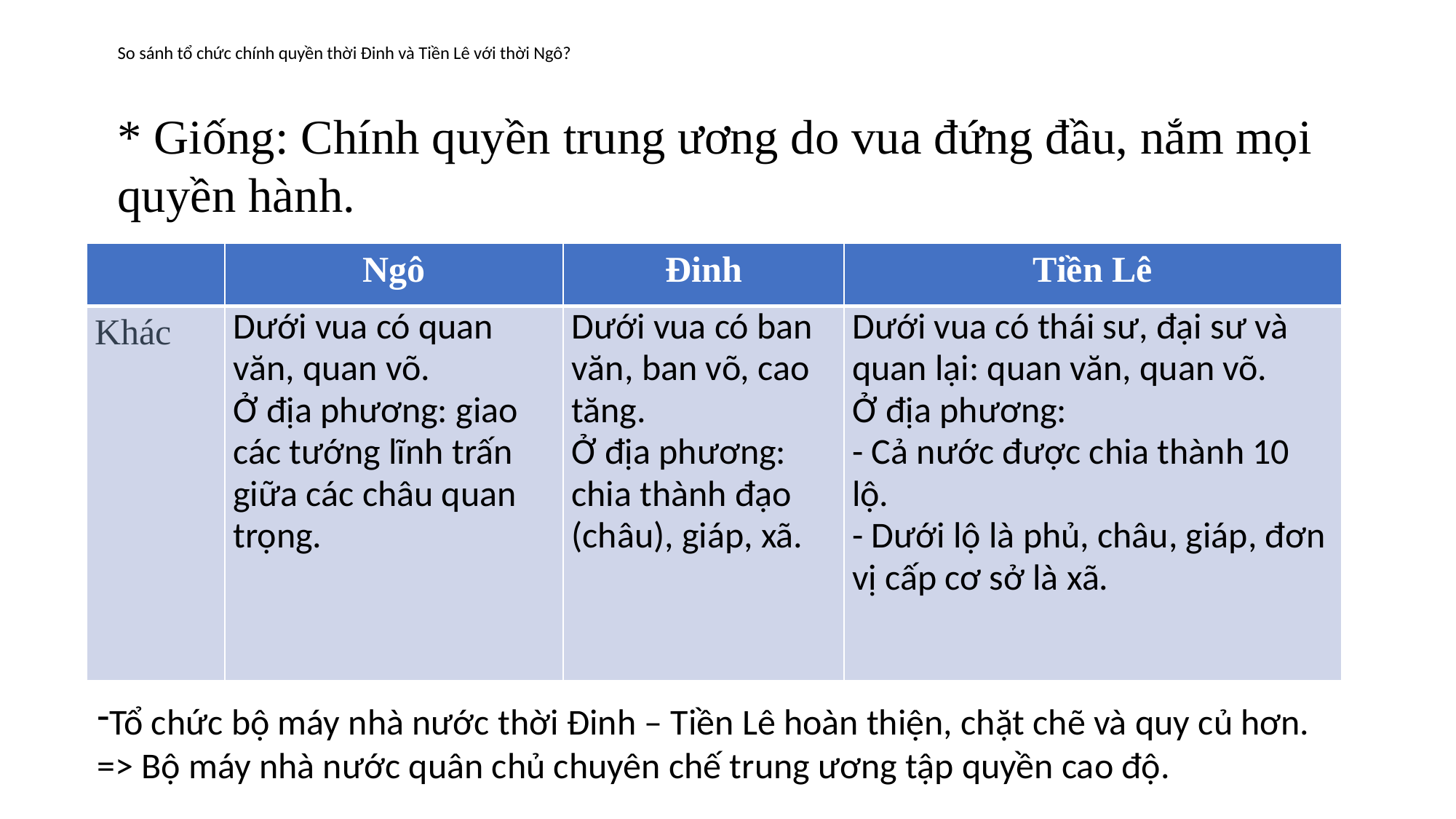

# So sánh tổ chức chính quyền thời Đinh và Tiền Lê với thời Ngô?
* Giống: Chính quyền trung ương do vua đứng đầu, nắm mọi quyền hành.
|  | Ngô | Đinh | Tiền Lê |
| --- | --- | --- | --- |
| Khác | Dưới vua có quan văn, quan võ. Ở địa phương: giao các tướng lĩnh trấn giữa các châu quan trọng. | Dưới vua có ban văn, ban võ, cao tăng. Ở địa phương: chia thành đạo (châu), giáp, xã. | Dưới vua có thái sư, đại sư và quan lại: quan văn, quan võ. Ở địa phương: - Cả nước được chia thành 10 lộ. - Dưới lộ là phủ, châu, giáp, đơn vị cấp cơ sở là xã. |
Tổ chức bộ máy nhà nước thời Đinh – Tiền Lê hoàn thiện, chặt chẽ và quy củ hơn.
=> Bộ máy nhà nước quân chủ chuyên chế trung ương tập quyền cao độ.